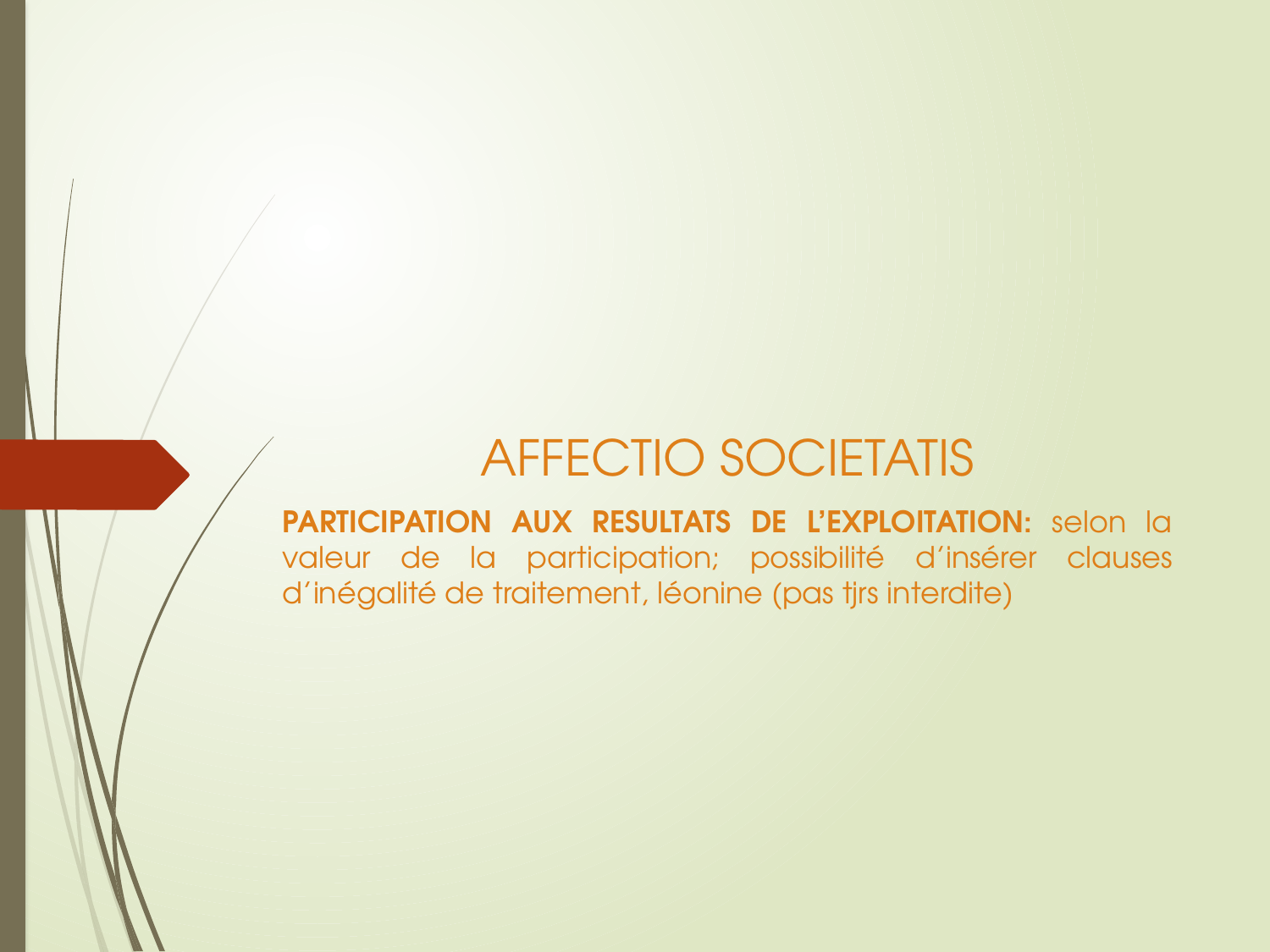

# AFFECTIO SOCIETATIS
PARTICIPATION AUX RESULTATS DE L’EXPLOITATION: selon la valeur de la participation; possibilité d’insérer clauses d’inégalité de traitement, léonine (pas tjrs interdite)